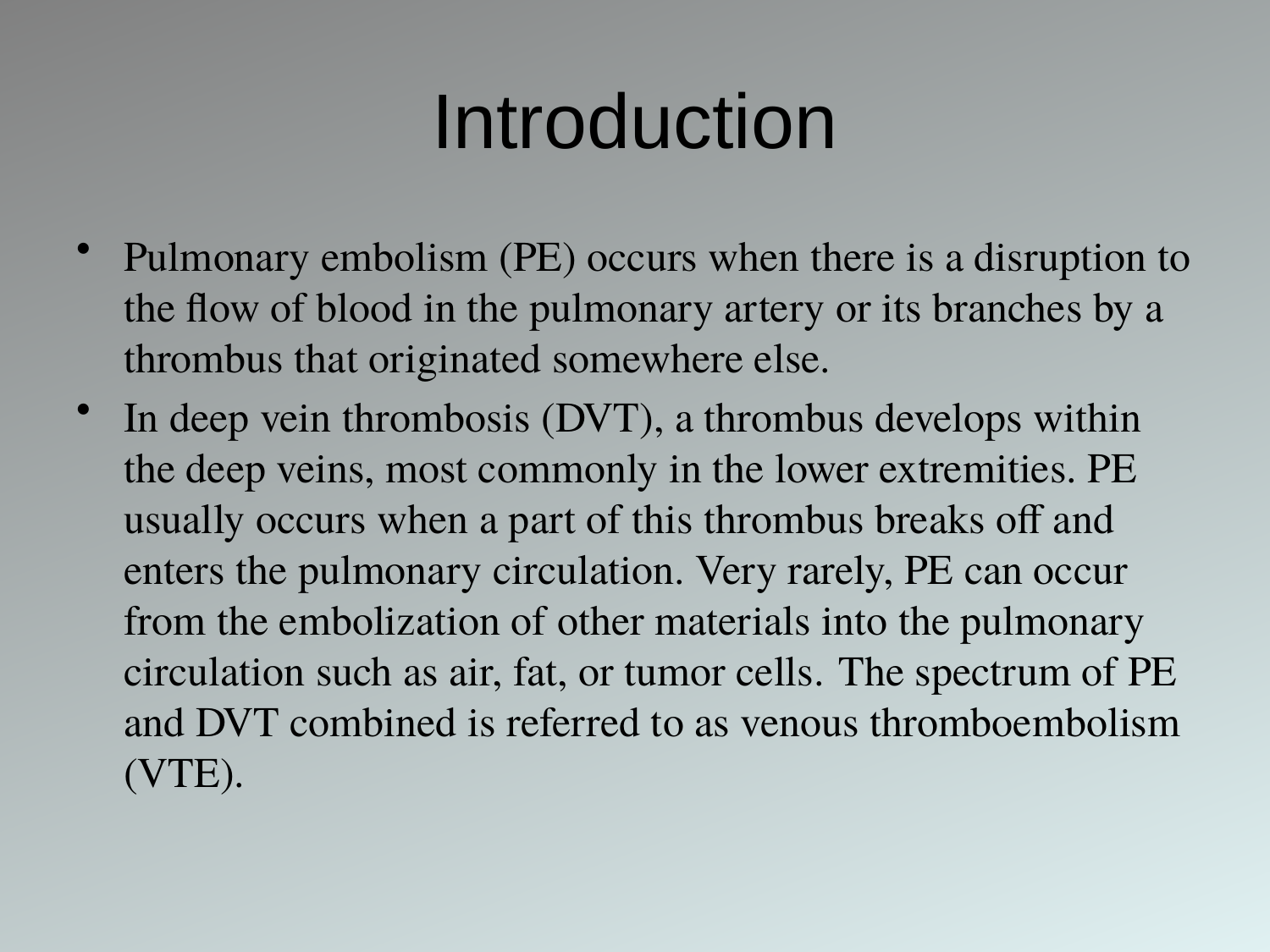

# Introduction
Pulmonary embolism (PE) occurs when there is a disruption to the flow of blood in the pulmonary artery or its branches by a thrombus that originated somewhere else.
In deep vein thrombosis (DVT), a thrombus develops within the deep veins, most commonly in the lower extremities. PE usually occurs when a part of this thrombus breaks off and enters the pulmonary circulation. Very rarely, PE can occur from the embolization of other materials into the pulmonary circulation such as air, fat, or tumor cells. The spectrum of PE and DVT combined is referred to as venous thromboembolism (VTE).